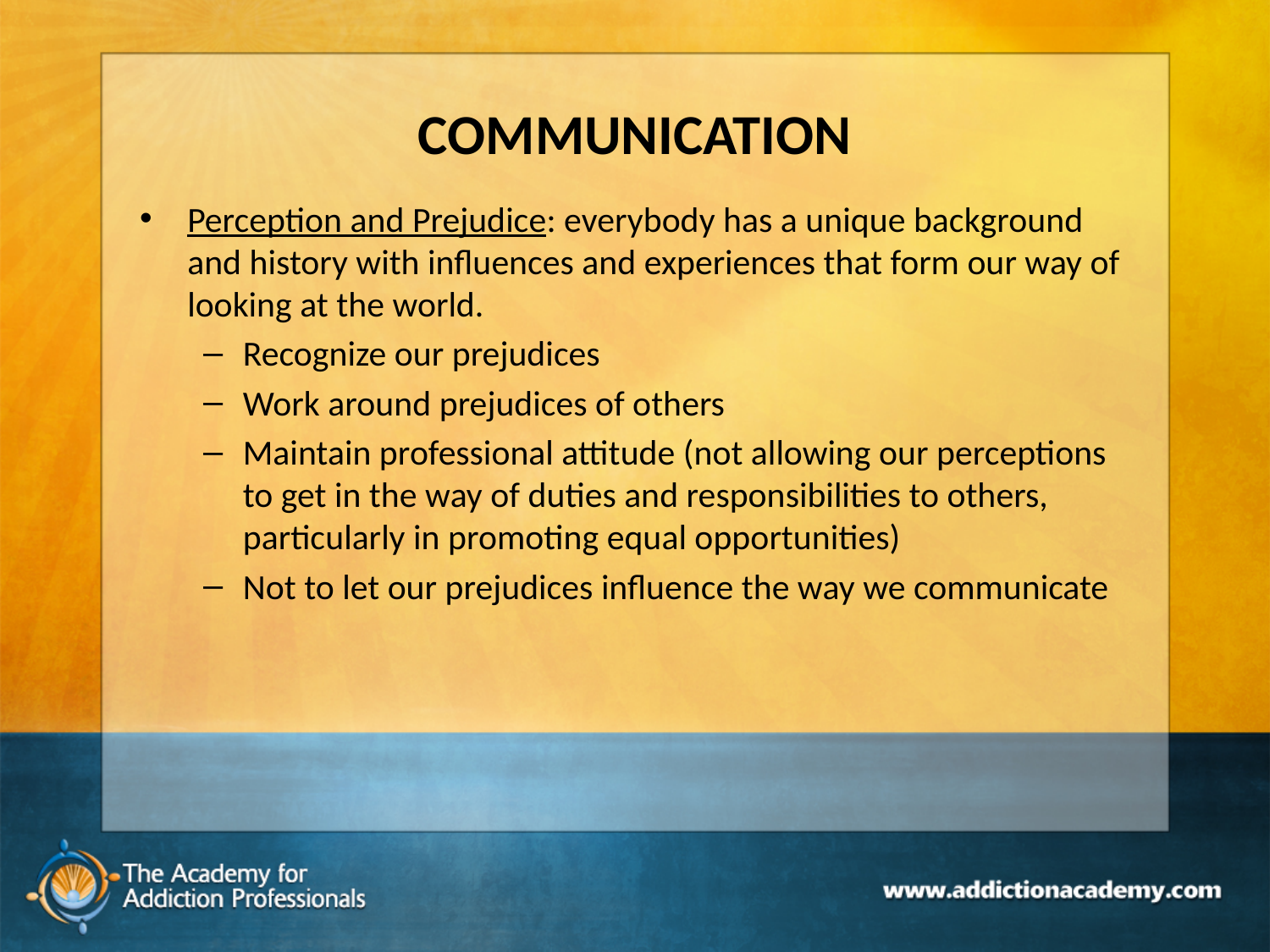

# COMMUNICATION
Perception and Prejudice: everybody has a unique background and history with influences and experiences that form our way of looking at the world.
Recognize our prejudices
Work around prejudices of others
Maintain professional attitude (not allowing our perceptions to get in the way of duties and responsibilities to others, particularly in promoting equal opportunities)
Not to let our prejudices influence the way we communicate